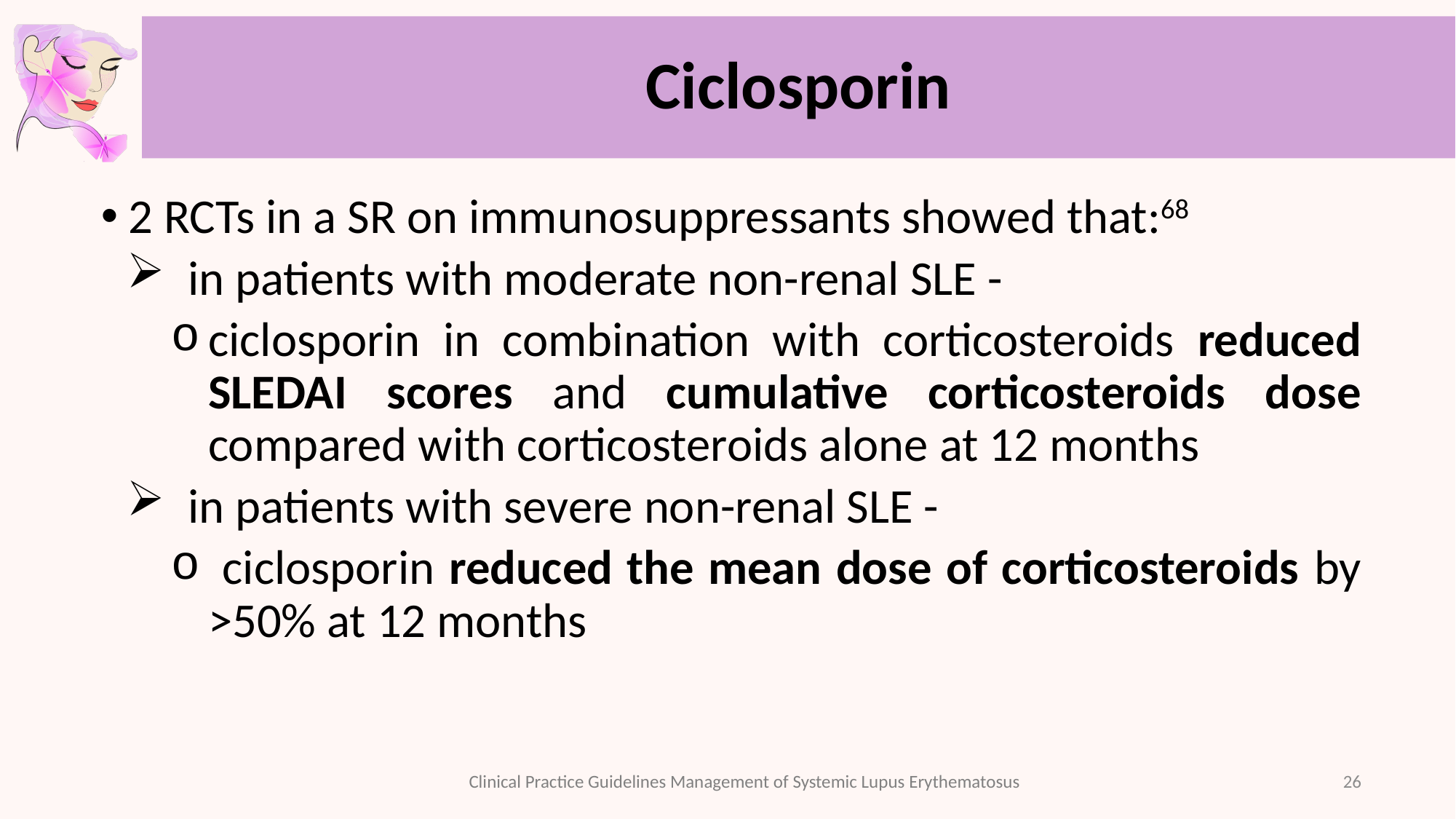

# Ciclosporin
2 RCTs in a SR on immunosuppressants showed that:68
  in patients with moderate non-renal SLE -
ciclosporin in combination with corticosteroids reduced SLEDAI scores and cumulative corticosteroids dose compared with corticosteroids alone at 12 months
  in patients with severe non-renal SLE -
 ciclosporin reduced the mean dose of corticosteroids by >50% at 12 months
26